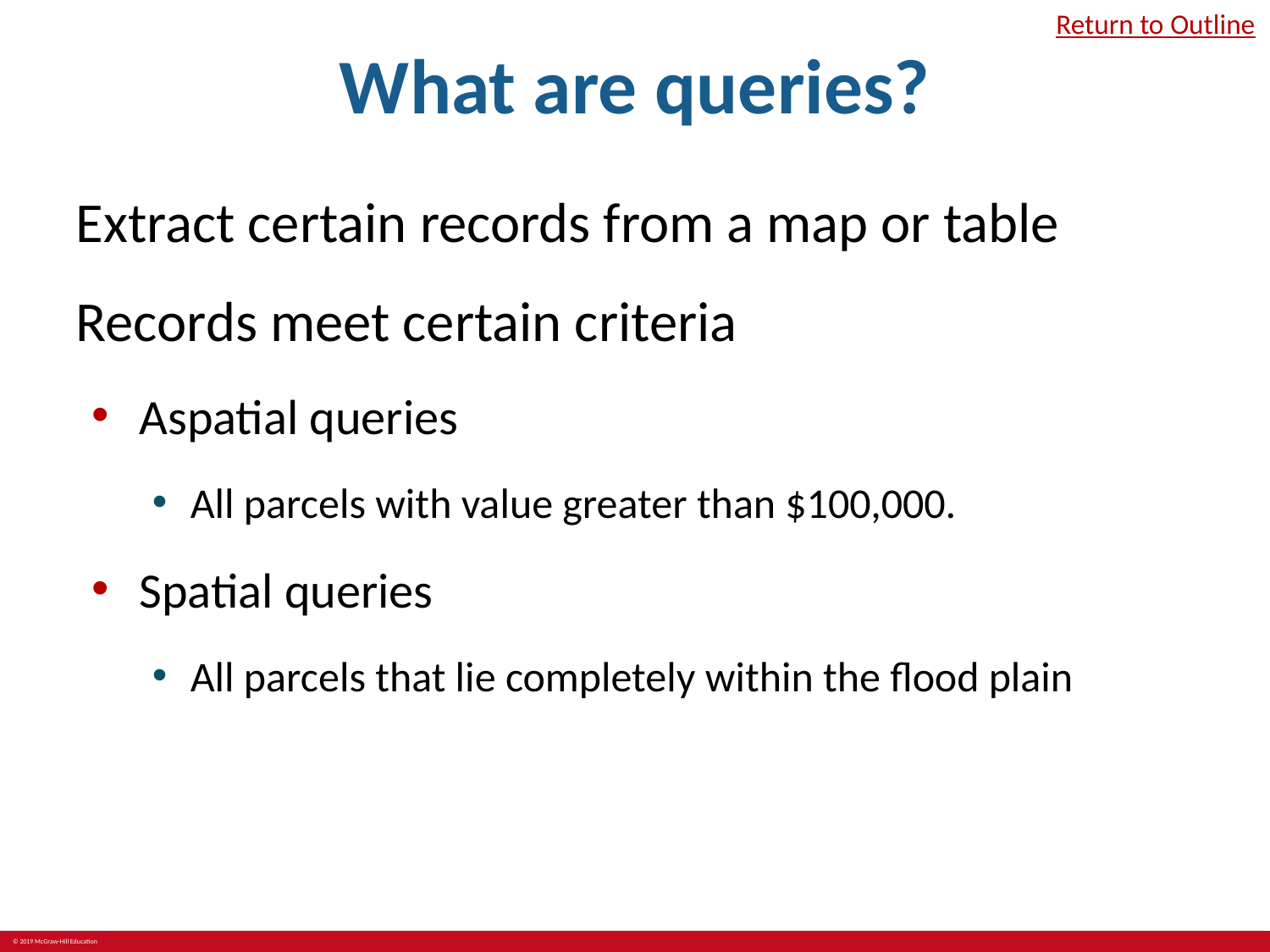

# What are queries?
Return to Outline
Extract certain records from a map or table
Records meet certain criteria
Aspatial queries
All parcels with value greater than $100,000.
Spatial queries
All parcels that lie completely within the flood plain